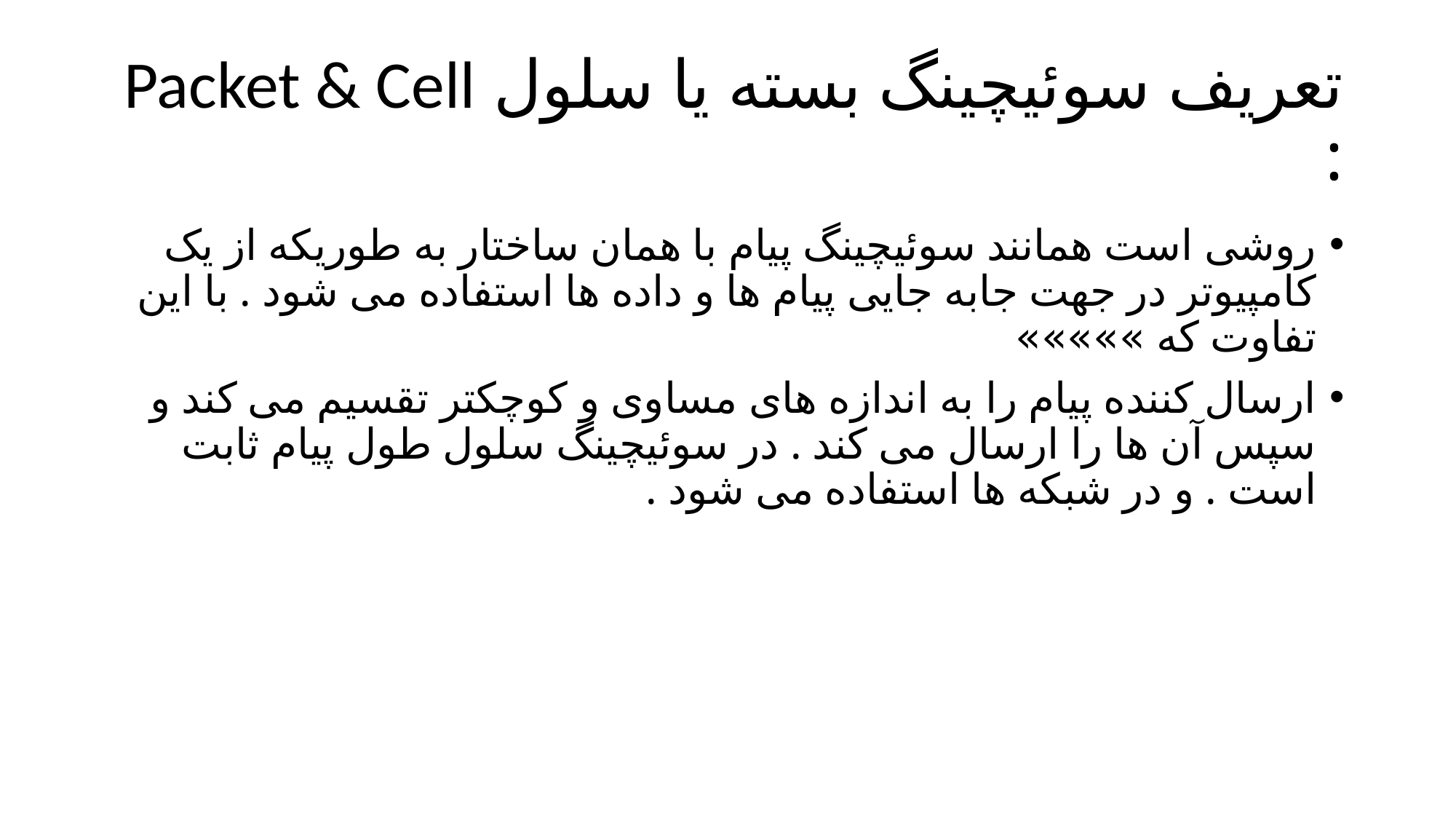

# تعریف سوئیچینگ بسته یا سلول Packet & Cell :
روشی است همانند سوئیچینگ پیام با همان ساختار به طوریکه از یک کامپیوتر در جهت جابه جایی پیام ها و داده ها استفاده می شود . با این تفاوت که »»»»»
ارسال کننده پیام را به اندازه های مساوی و کوچکتر تقسیم می کند و سپس آن ها را ارسال می کند . در سوئیچینگ سلول طول پیام ثابت است . و در شبکه ها استفاده می شود .